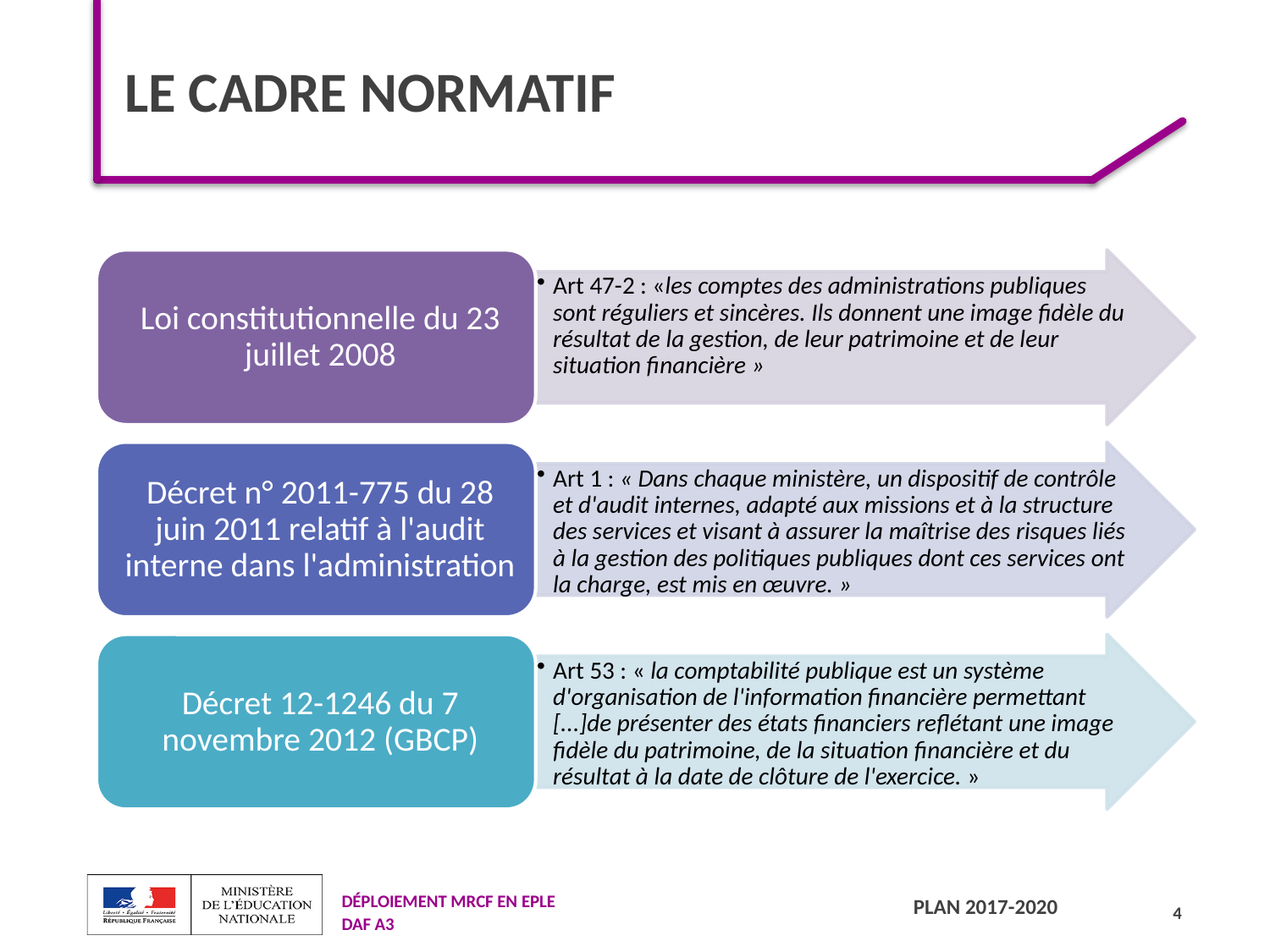

# Le cadre normatif
Art 47-2 : «les comptes des administrations publiques sont réguliers et sincères. Ils donnent une image fidèle du résultat de la gestion, de leur patrimoine et de leur situation financière »
Loi constitutionnelle du 23 juillet 2008
Art 1 : « Dans chaque ministère, un dispositif de contrôle et d'audit internes, adapté aux missions et à la structure des services et visant à assurer la maîtrise des risques liés à la gestion des politiques publiques dont ces services ont la charge, est mis en œuvre. »
Décret n° 2011-775 du 28 juin 2011 relatif à l'audit interne dans l'administration
Art 53 : « la comptabilité publique est un système d'organisation de l'information financière permettant [...]de présenter des états financiers reflétant une image fidèle du patrimoine, de la situation financière et du résultat à la date de clôture de l'exercice. »
Décret 12-1246 du 7 novembre 2012 (GBCP)
4